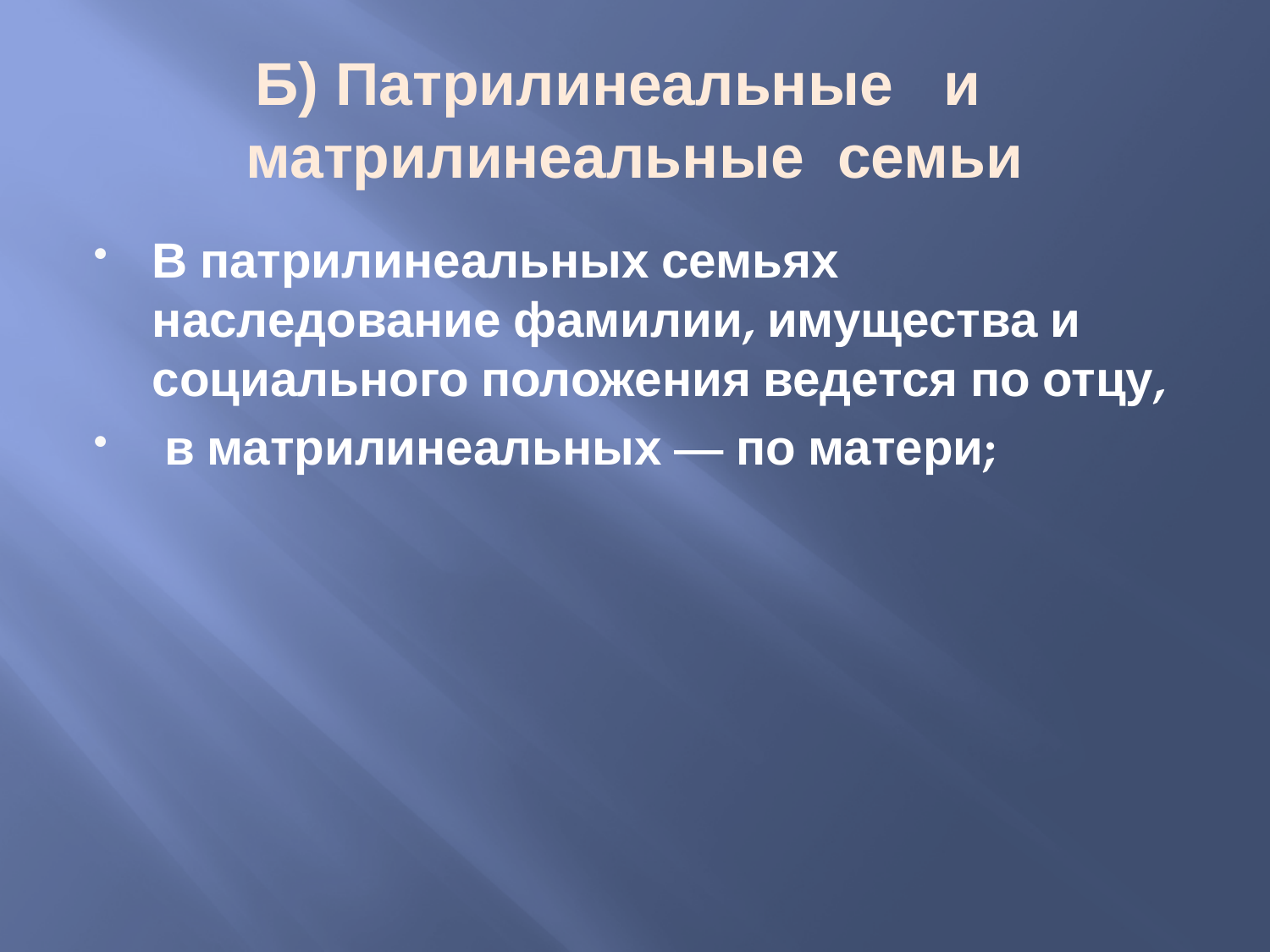

# Б) Патрилинеальные   и   матрилинеальные  семьи
В патрилинеальных семьях наследование фамилии, имущества и социального положения ведется по отцу,
 в матрилинеальных — по матери;